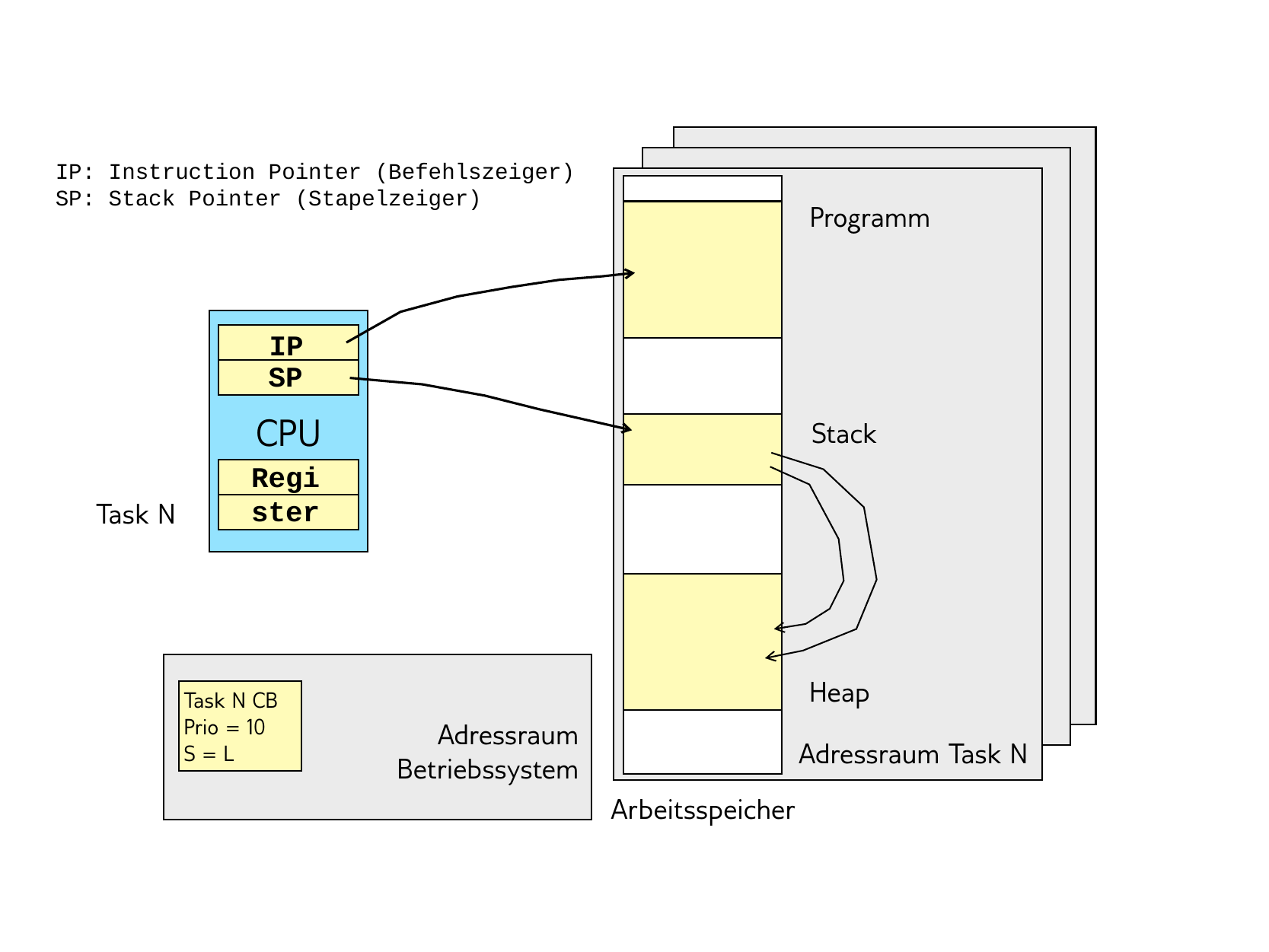

IP: Instruction Pointer (Befehlszeiger)
SP: Stack Pointer (Stapelzeiger)

Programm

CPU
IP

SP

Stack

Register

Task N

Task N CB
Prio = 10
S = L
Heap
Adressraum Betriebssystem
Adressraum Task N
Arbeitsspeicher